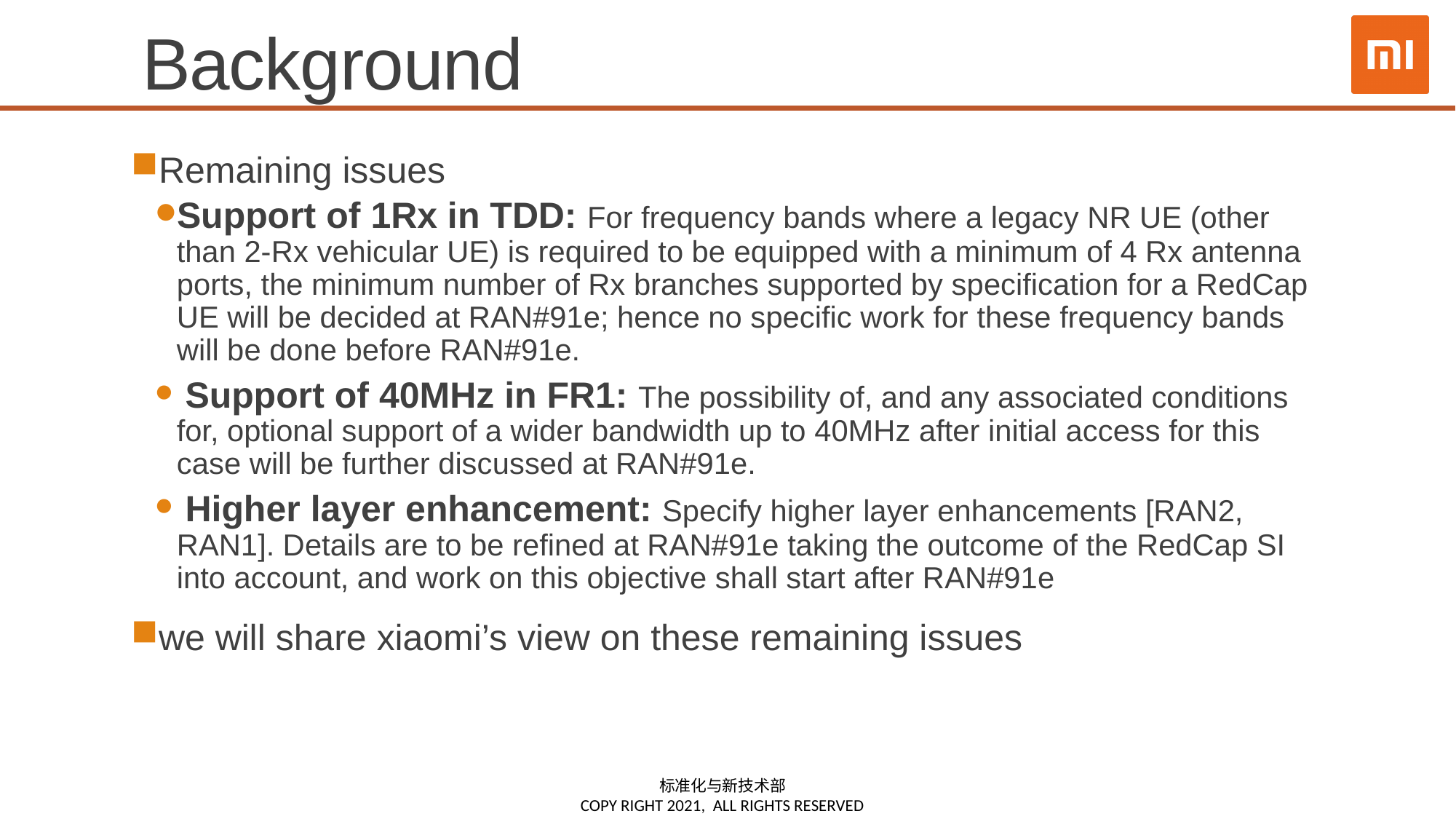

# Background
Remaining issues
Support of 1Rx in TDD: For frequency bands where a legacy NR UE (other than 2-Rx vehicular UE) is required to be equipped with a minimum of 4 Rx antenna ports, the minimum number of Rx branches supported by specification for a RedCap UE will be decided at RAN#91e; hence no specific work for these frequency bands will be done before RAN#91e.
 Support of 40MHz in FR1: The possibility of, and any associated conditions for, optional support of a wider bandwidth up to 40MHz after initial access for this case will be further discussed at RAN#91e.
 Higher layer enhancement: Specify higher layer enhancements [RAN2, RAN1]. Details are to be refined at RAN#91e taking the outcome of the RedCap SI into account, and work on this objective shall start after RAN#91e
we will share xiaomi’s view on these remaining issues